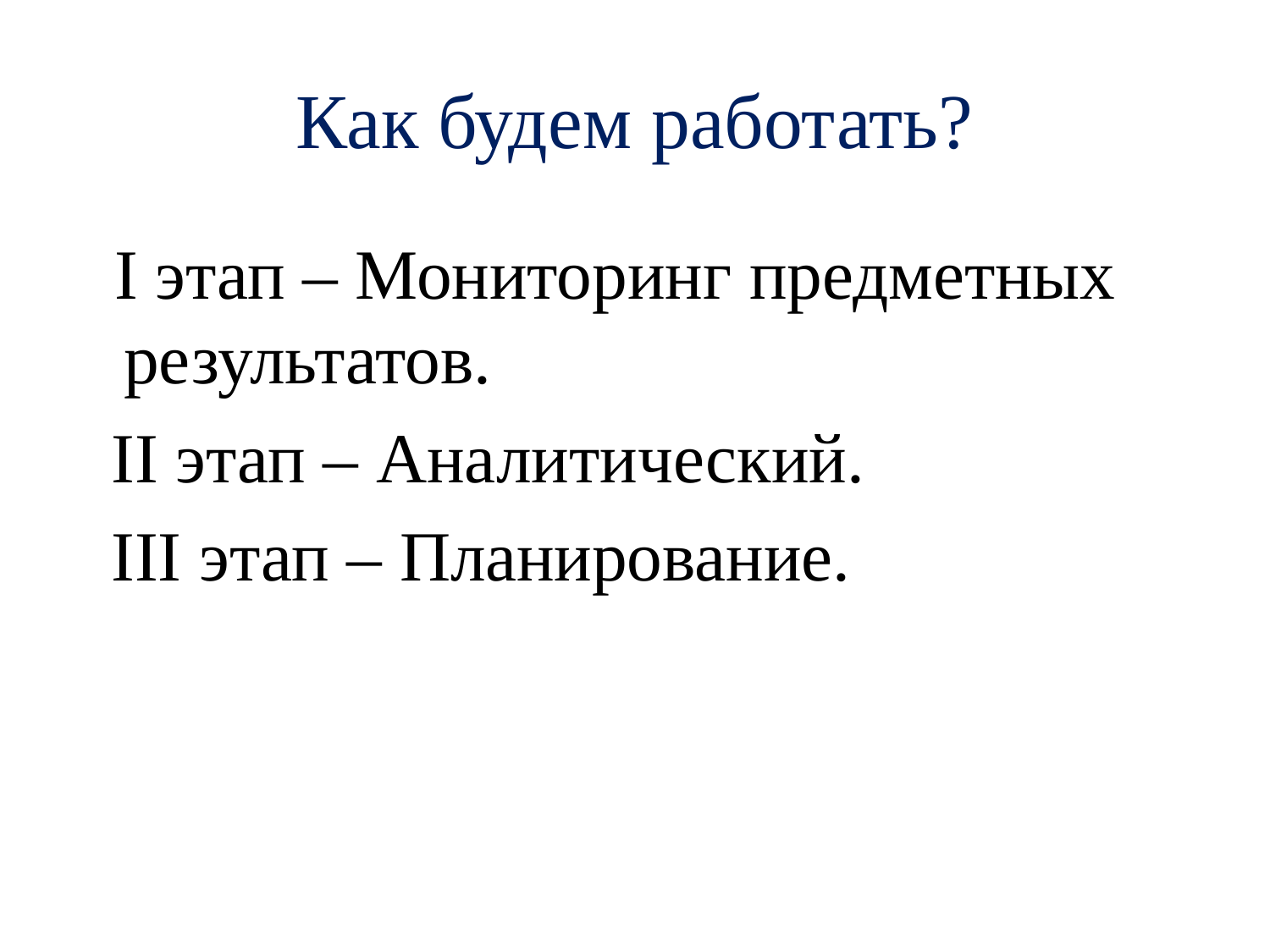

# Как будем работать?
   I этап – Мониторинг предметных результатов.
  II этап – Аналитический.
  III этап – Планирование.